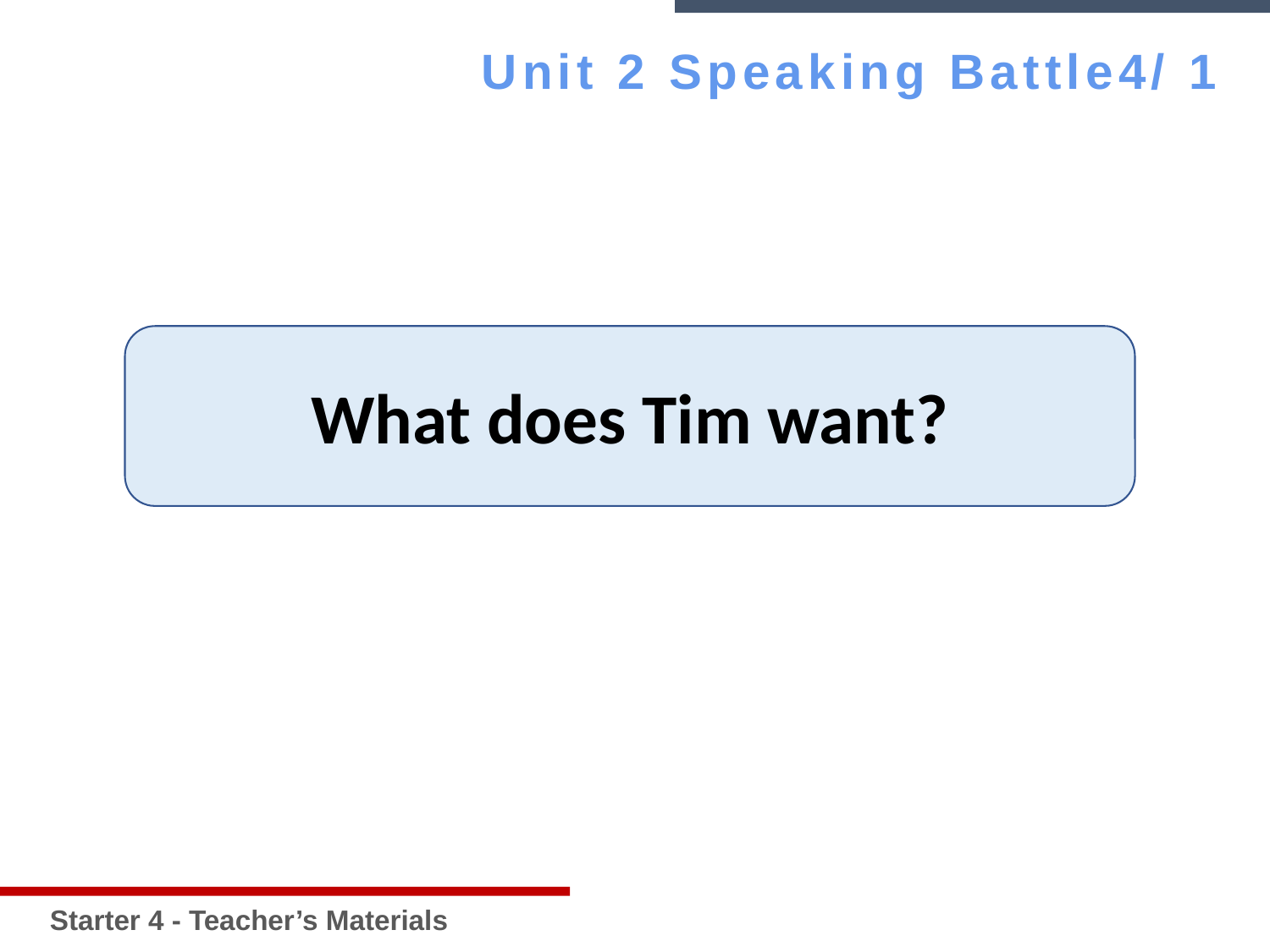

Starter 4 - Teacher’s Materials
Unit 2 Speaking Battle4/ 1
What does Tim want?